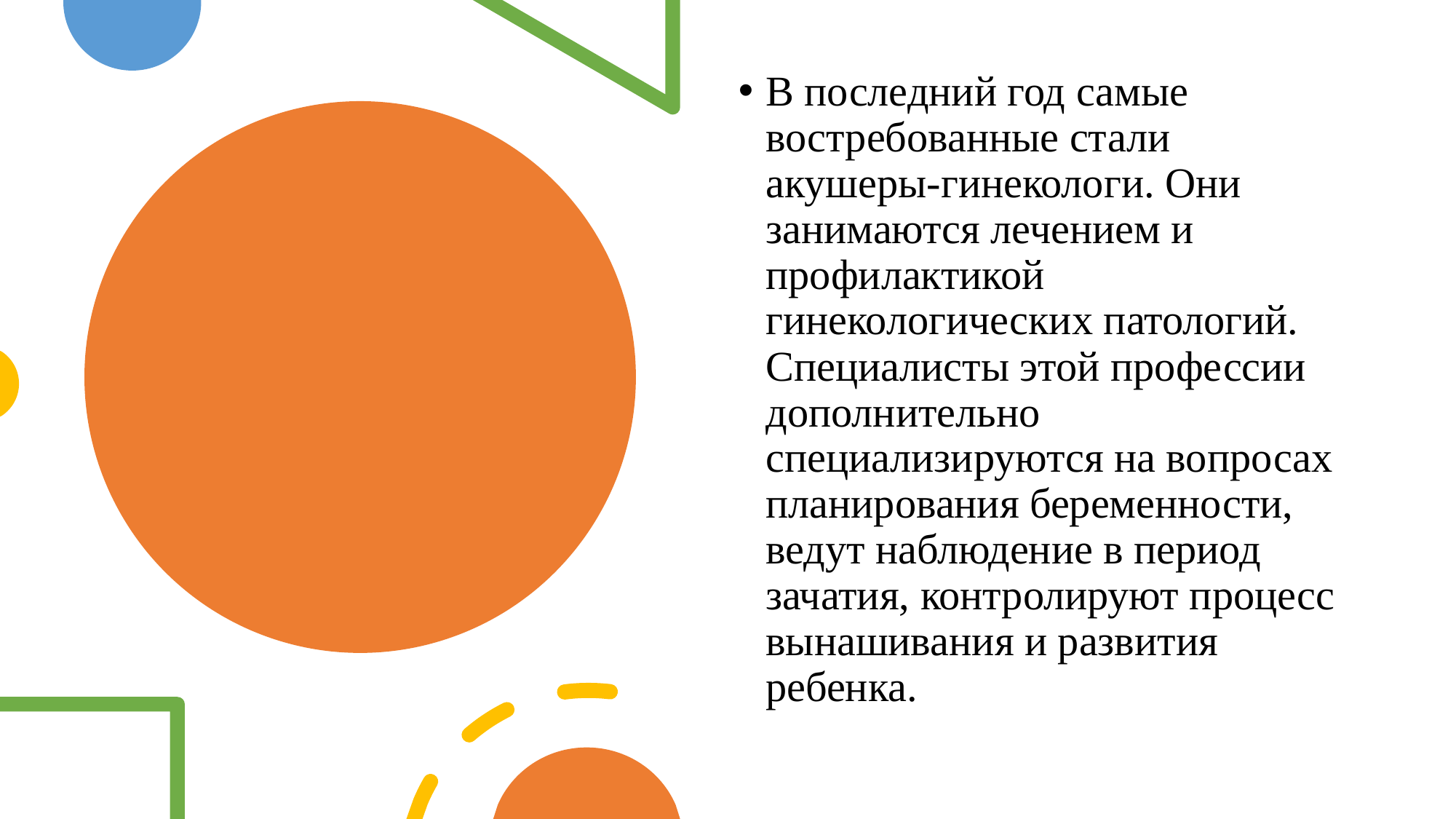

В последний год самые востребованные стали акушеры-гинекологи. Они занимаются лечением и профилактикой гинекологических патологий. Специалисты этой профессии дополнительно специализируются на вопросах планирования беременности, ведут наблюдение в период зачатия, контролируют процесс вынашивания и развития ребенка.